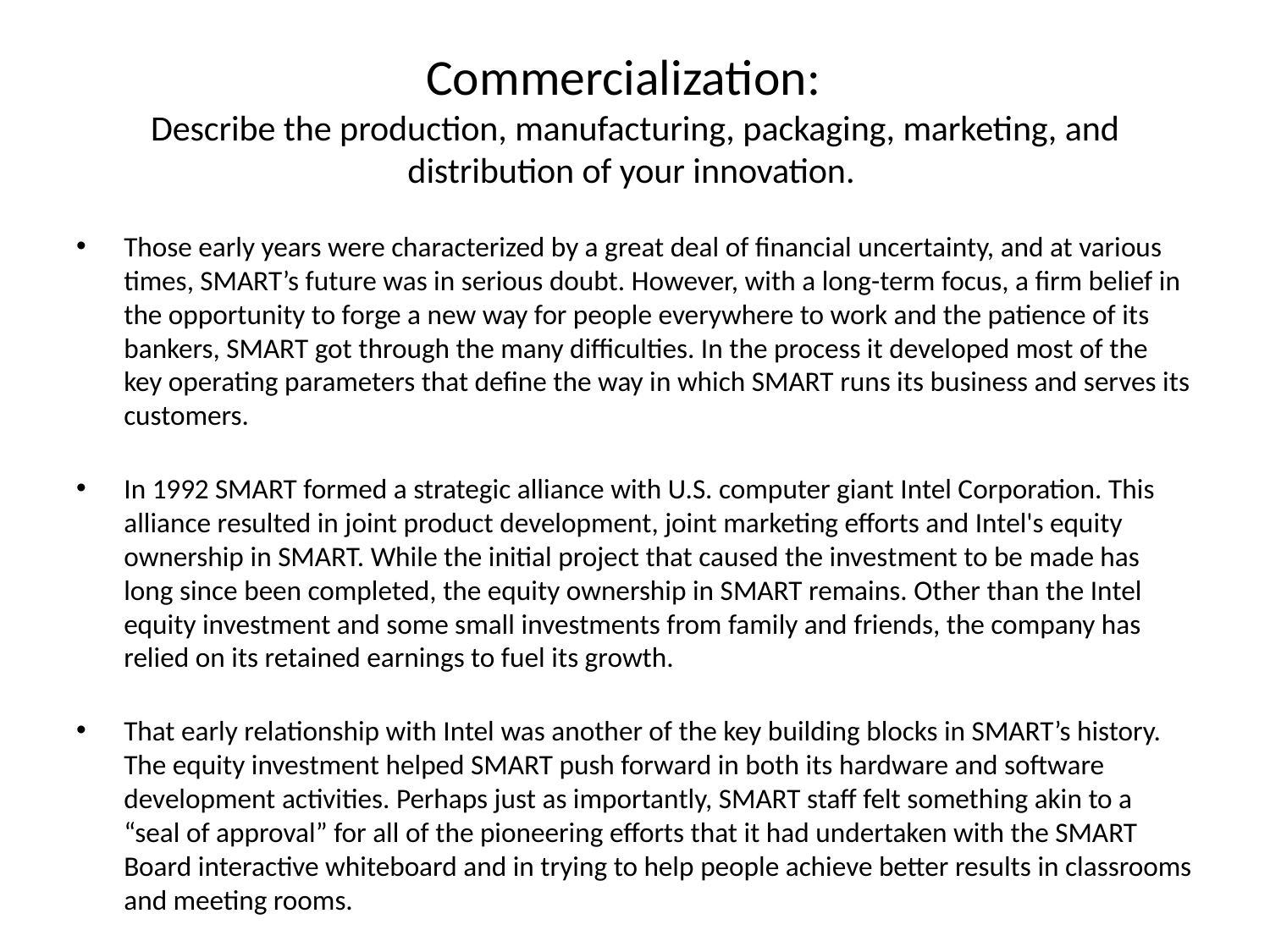

# Commercialization: Describe the production, manufacturing, packaging, marketing, and distribution of your innovation.
Those early years were characterized by a great deal of financial uncertainty, and at various times, SMART’s future was in serious doubt. However, with a long-term focus, a firm belief in the opportunity to forge a new way for people everywhere to work and the patience of its bankers, SMART got through the many difficulties. In the process it developed most of the key operating parameters that define the way in which SMART runs its business and serves its customers.
In 1992 SMART formed a strategic alliance with U.S. computer giant Intel Corporation. This alliance resulted in joint product development, joint marketing efforts and Intel's equity ownership in SMART. While the initial project that caused the investment to be made has long since been completed, the equity ownership in SMART remains. Other than the Intel equity investment and some small investments from family and friends, the company has relied on its retained earnings to fuel its growth.
That early relationship with Intel was another of the key building blocks in SMART’s history. The equity investment helped SMART push forward in both its hardware and software development activities. Perhaps just as importantly, SMART staff felt something akin to a “seal of approval” for all of the pioneering efforts that it had undertaken with the SMART Board interactive whiteboard and in trying to help people achieve better results in classrooms and meeting rooms.